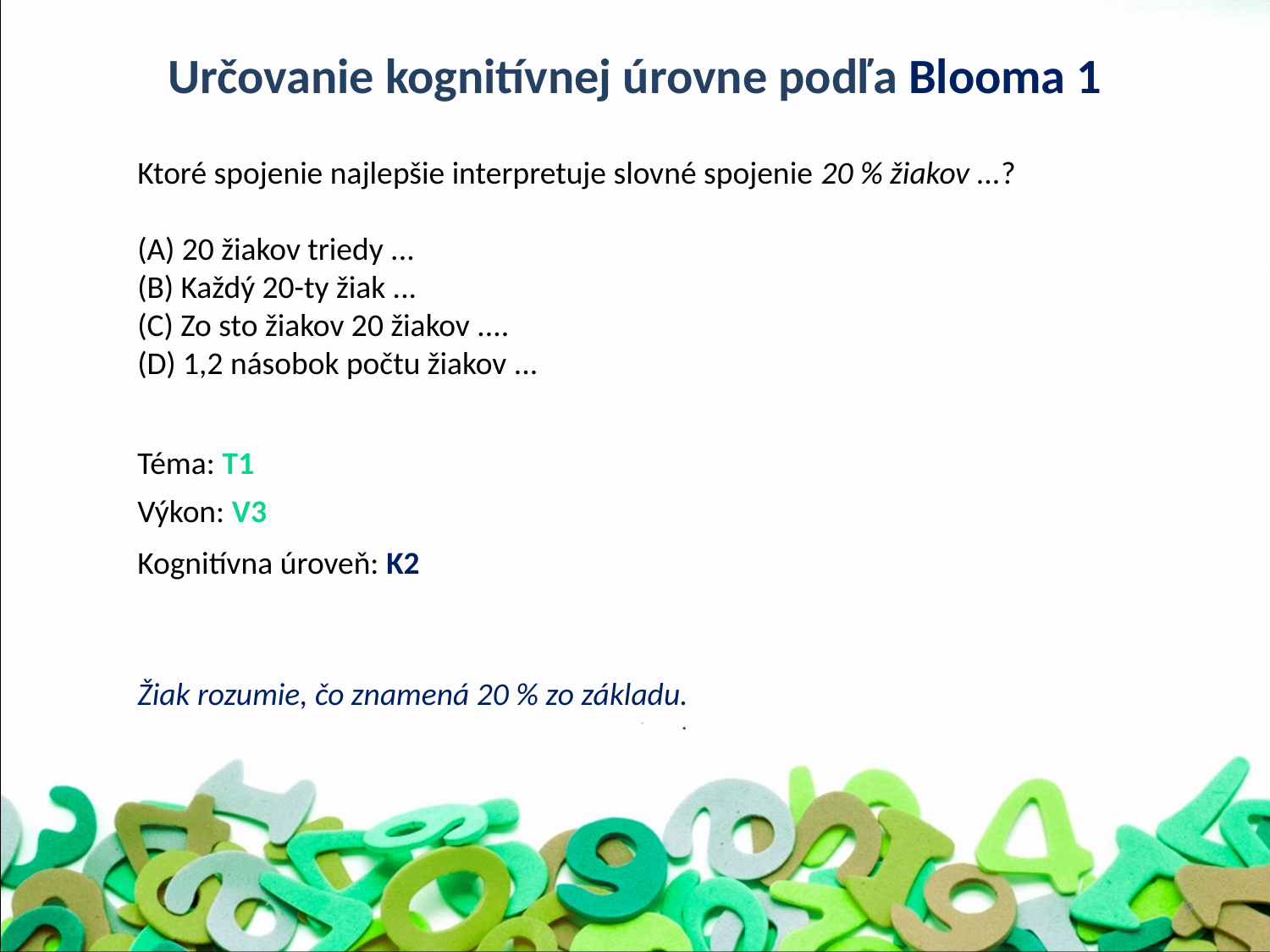

Určovanie kognitívnej úrovne podľa Blooma 1
Ktoré spojenie najlepšie interpretuje slovné spojenie 20 % žiakov ...?

(A) 20 žiakov triedy ...
(B) Každý 20-ty žiak ...
(C) Zo sto žiakov 20 žiakov ....
(D) 1,2 násobok počtu žiakov ...

Téma: T1
Výkon: V3
Kognitívna úroveň: K2
Žiak rozumie, čo znamená 20 % zo základu.

9